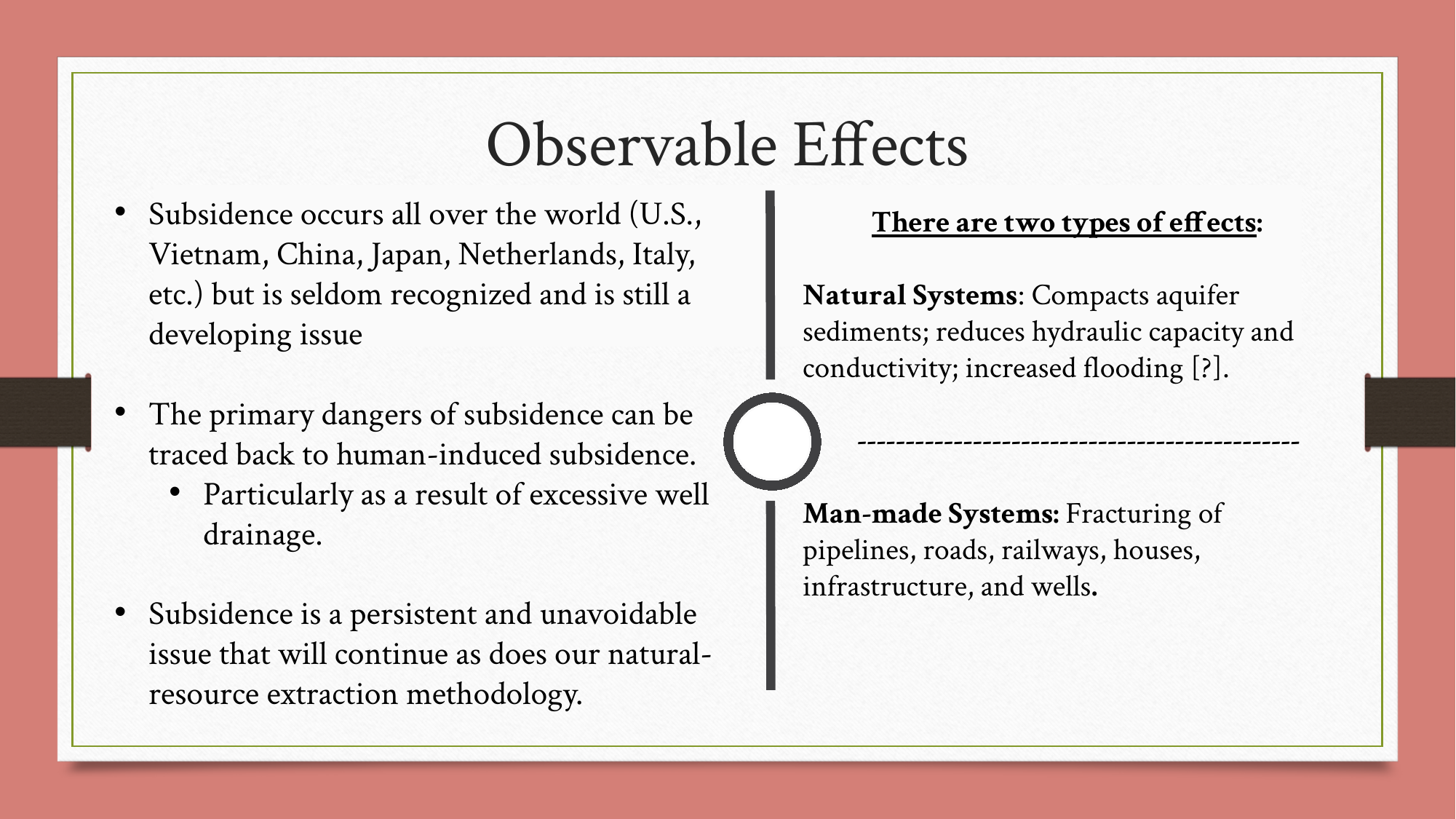

# Observable Effects
Subsidence occurs all over the world (U.S., Vietnam, China, Japan, Netherlands, Italy, etc.) but is seldom recognized and is still a developing issue

The primary dangers of subsidence can be traced back to human-induced subsidence.
Particularly as a result of excessive well drainage.

Subsidence is a persistent and unavoidable issue that will continue as does our natural-resource extraction methodology.

There are two types of effects:

Natural Systems: Compacts aquifer sediments; reduces hydraulic capacity and conductivity; increased flooding [?].

----------------------------------------------

Man-made Systems: Fracturing of pipelines, roads, railways, houses, infrastructure, and wells.